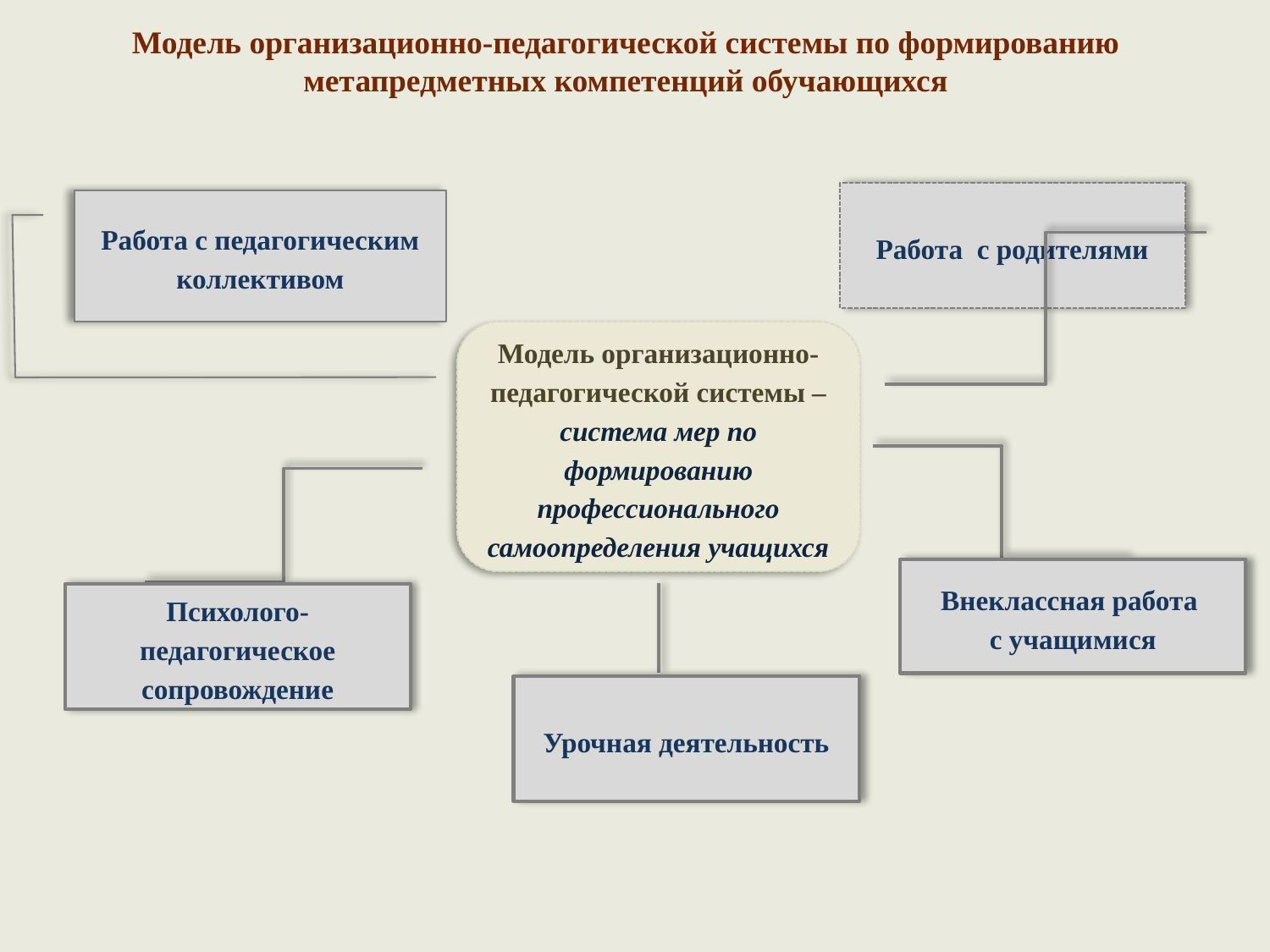

Модель организационно-педагогической системы по формированию  метапредметных компетенций обучающихся
Работа  с родителями
Работа с педагогическим коллективом
Модель организационно-педагогической системы – система мер по формированию профессионального самоопределения учащихся
Внеклассная работа
с учащимися
Психолого-педагогическое сопровождение
Урочная деятельность